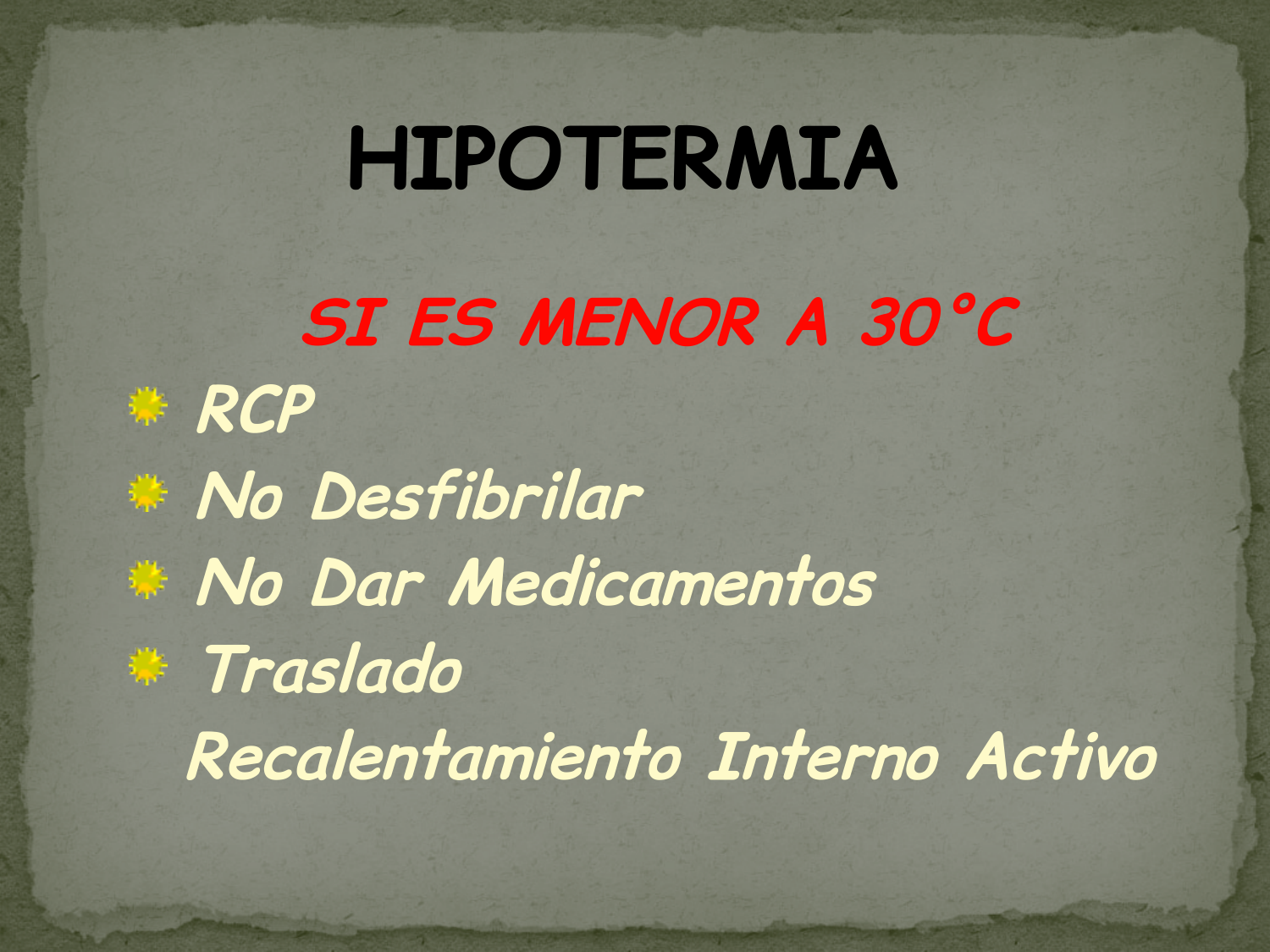

# HIPOTERMIA
SI ES MENOR A 30°C
 RCP
 No Desfibrilar
 No Dar Medicamentos
 Traslado
  Recalentamiento Interno Activo